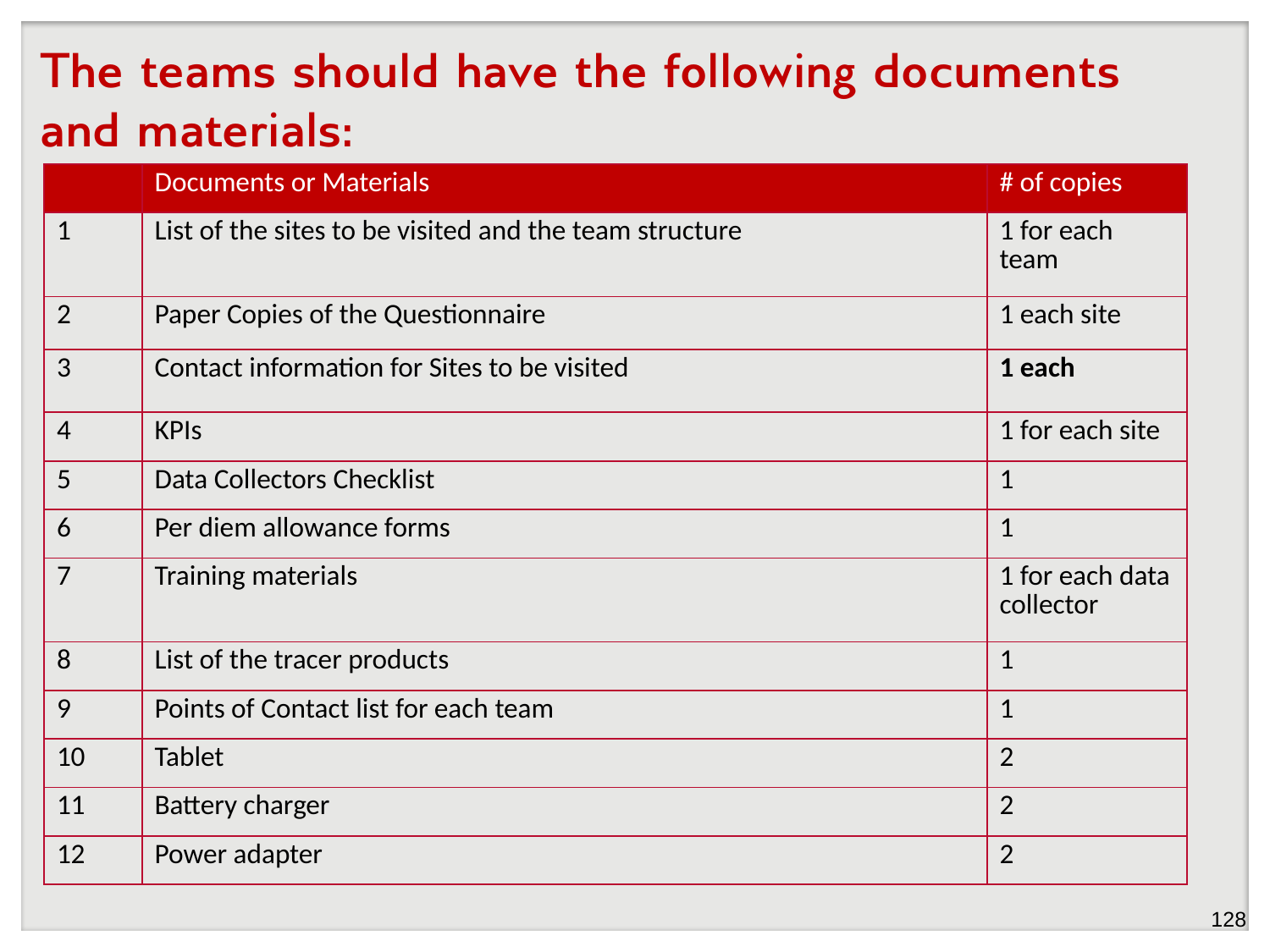

The teams should have the following documents and materials:
|  | Documents or Materials | # of copies |
| --- | --- | --- |
| 1 | List of the sites to be visited and the team structure | 1 for each team |
| 2 | Paper Copies of the Questionnaire | 1 each site |
| 3 | Contact information for Sites to be visited | 1 each |
| 4 | KPIs | 1 for each site |
| 5 | Data Collectors Checklist | 1 |
| 6 | Per diem allowance forms | 1 |
| 7 | Training materials | 1 for each data collector |
| 8 | List of the tracer products | 1 |
| 9 | Points of Contact list for each team | 1 |
| 10 | Tablet | 2 |
| 11 | Battery charger | 2 |
| 12 | Power adapter | 2 |